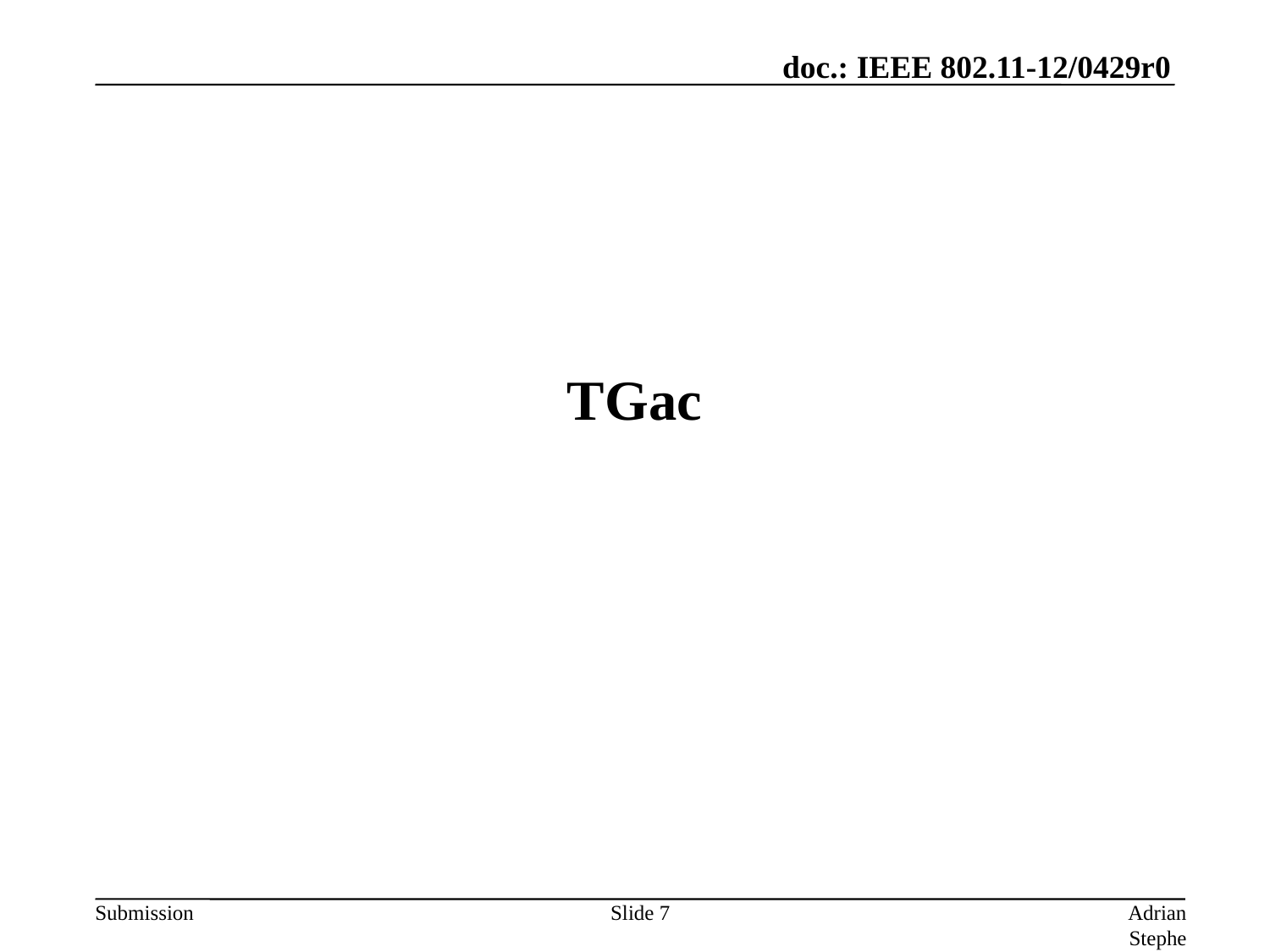

# TGac
Slide 7
Adrian Stephens, Intel Corporation